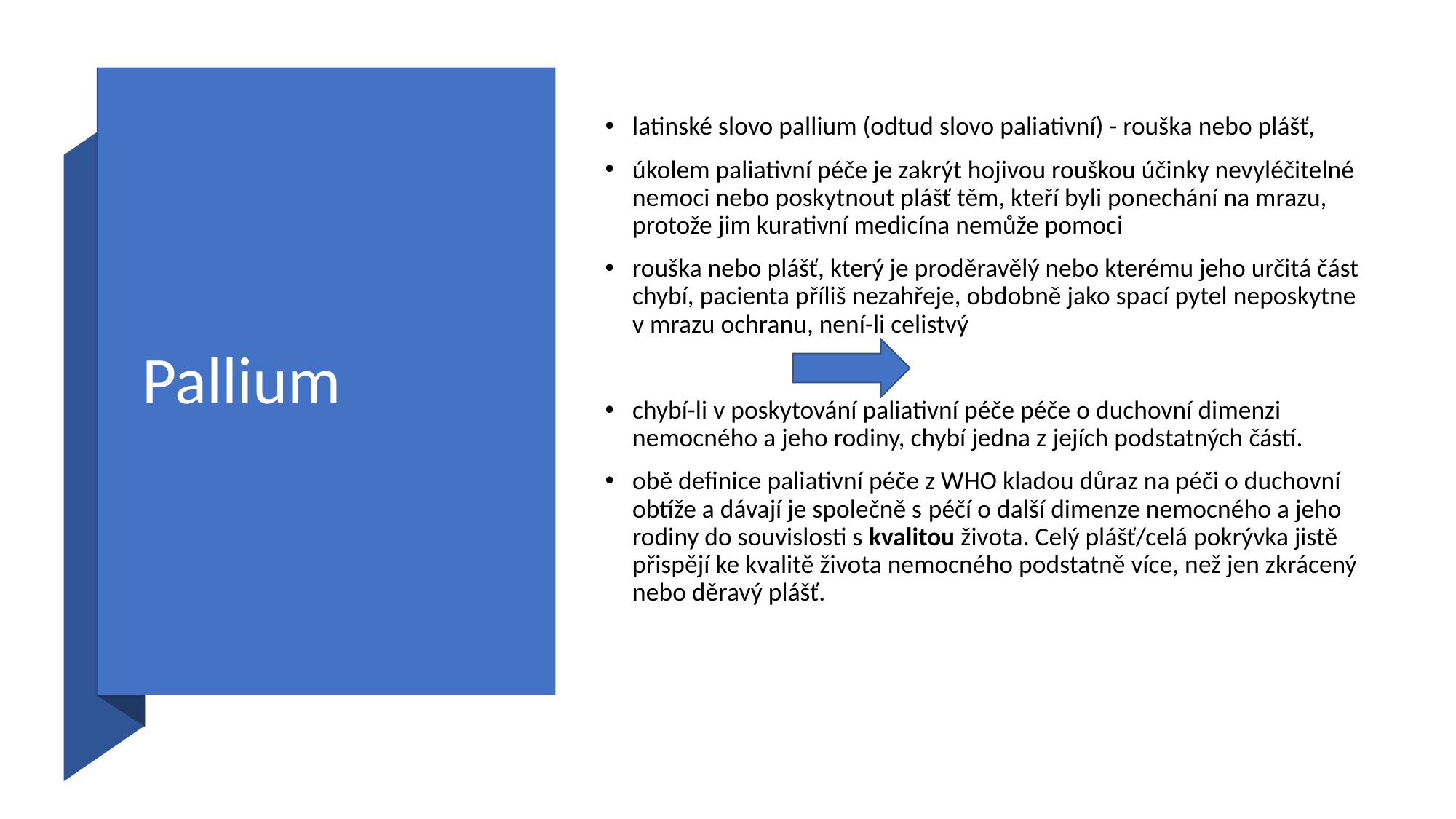

# Pallium
latinské slovo pallium (odtud slovo paliativní) - rouška nebo plášť,
úkolem paliativní péče je zakrýt hojivou rouškou účinky nevyléčitelné nemoci nebo poskytnout plášť těm, kteří byli ponechání na mrazu, protože jim kurativní medicína nemůže pomoci
rouška nebo plášť, který je proděravělý nebo kterému jeho určitá část chybí, pacienta příliš nezahřeje, obdobně jako spací pytel neposkytne v mrazu ochranu, není-li celistvý

chybí-li v poskytování paliativní péče péče o duchovní dimenzi nemocného a jeho rodiny, chybí jedna z jejích podstatných částí.
obě definice paliativní péče z WHO kladou důraz na péči o duchovní obtíže a dávají je společně s péčí o další dimenze nemocného a jeho rodiny do souvislosti s kvalitou života. Celý plášť/celá pokrývka jistě přispějí ke kvalitě života nemocného podstatně více, než jen zkrácený nebo děravý plášť.